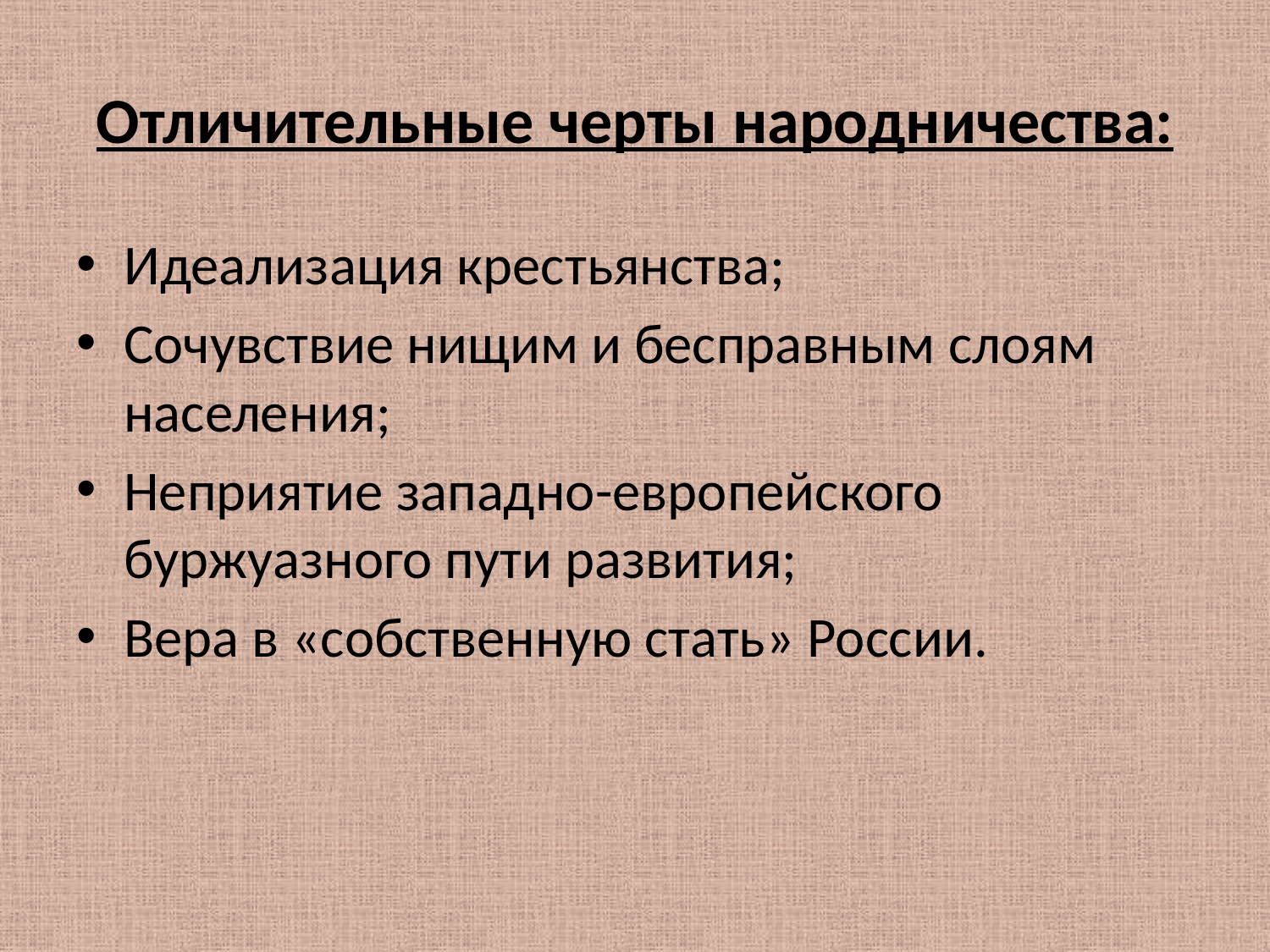

# Отличительные черты народничества:
Идеализация крестьянства;
Сочувствие нищим и бесправным слоям населения;
Неприятие западно-европейского буржуазного пути развития;
Вера в «собственную стать» России.